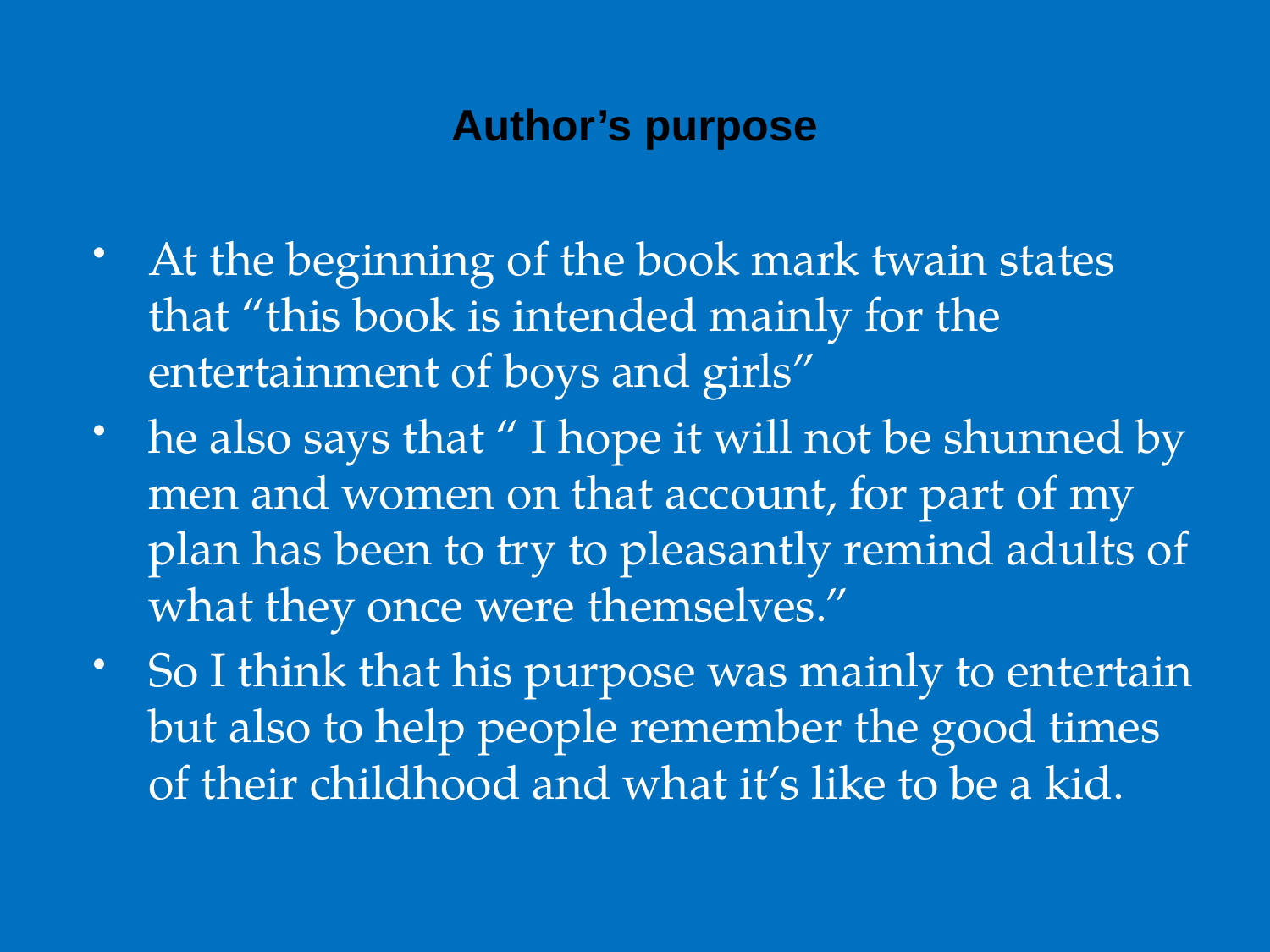

# Author’s purpose
At the beginning of the book mark twain states that “this book is intended mainly for the entertainment of boys and girls”
he also says that “ I hope it will not be shunned by men and women on that account, for part of my plan has been to try to pleasantly remind adults of what they once were themselves.”
So I think that his purpose was mainly to entertain but also to help people remember the good times of their childhood and what it’s like to be a kid.